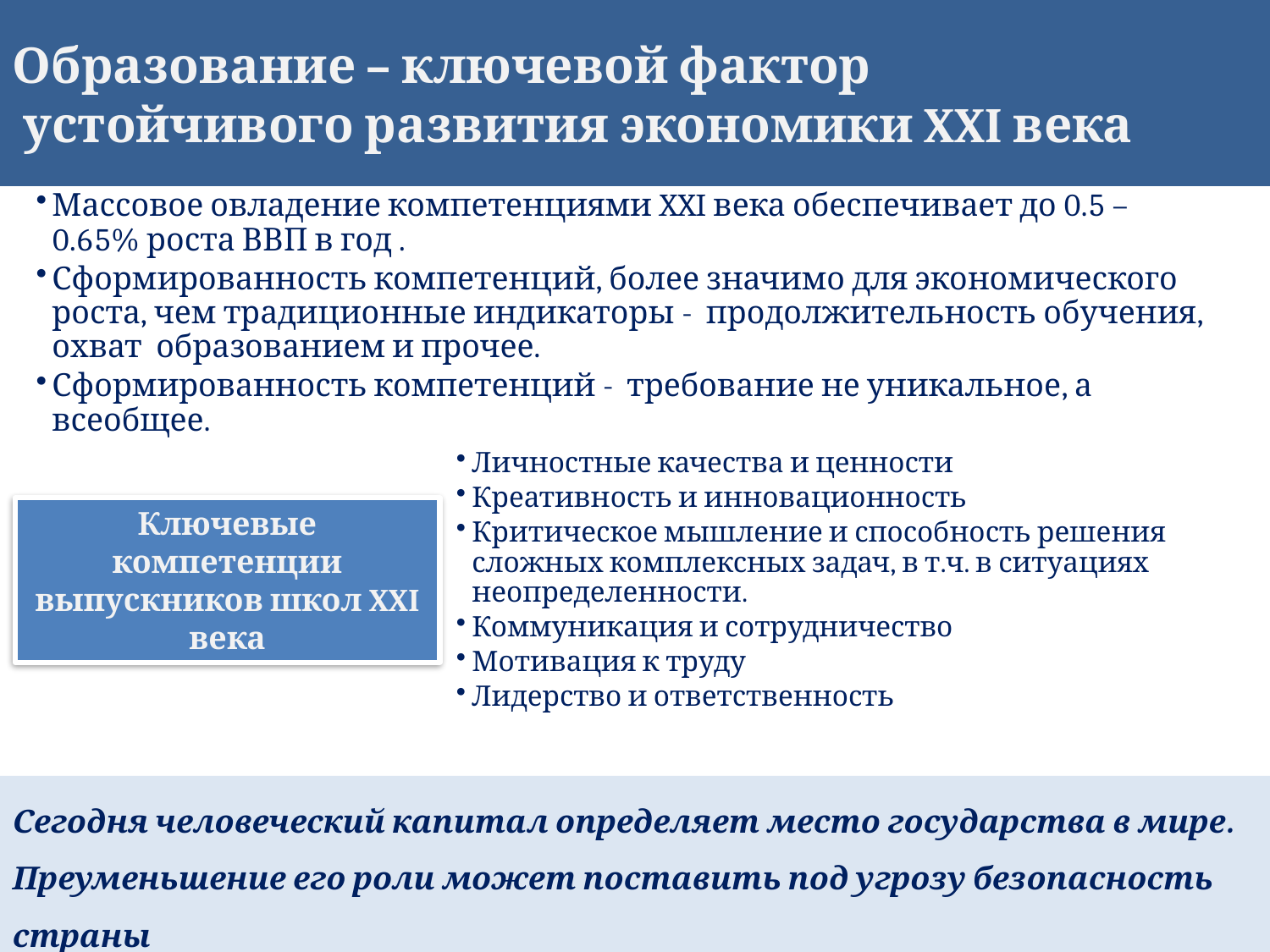

Образование – ключевой фактор
 устойчивого развития экономики XXI века
Массовое овладение компетенциями XXI века обеспечивает до 0.5 – 0.65% роста ВВП в год .
Сформированность компетенций, более значимо для экономического роста, чем традиционные индикаторы -  продолжительность обучения, охват  образованием и прочее.
Сформированность компетенций -  требование не уникальное, а всеобщее.

Личностные качества и ценности
Креативность и инновационность
Критическое мышление и способность решения сложных комплексных задач, в т.ч. в ситуациях неопределенности.
Коммуникация и сотрудничество
Мотивация к труду
Лидерство и ответственность
Ключевые компетенции выпускников школ XXI века
Сегодня человеческий капитал определяет место государства в мире. Преуменьшение его роли может поставить под угрозу безопасность страны